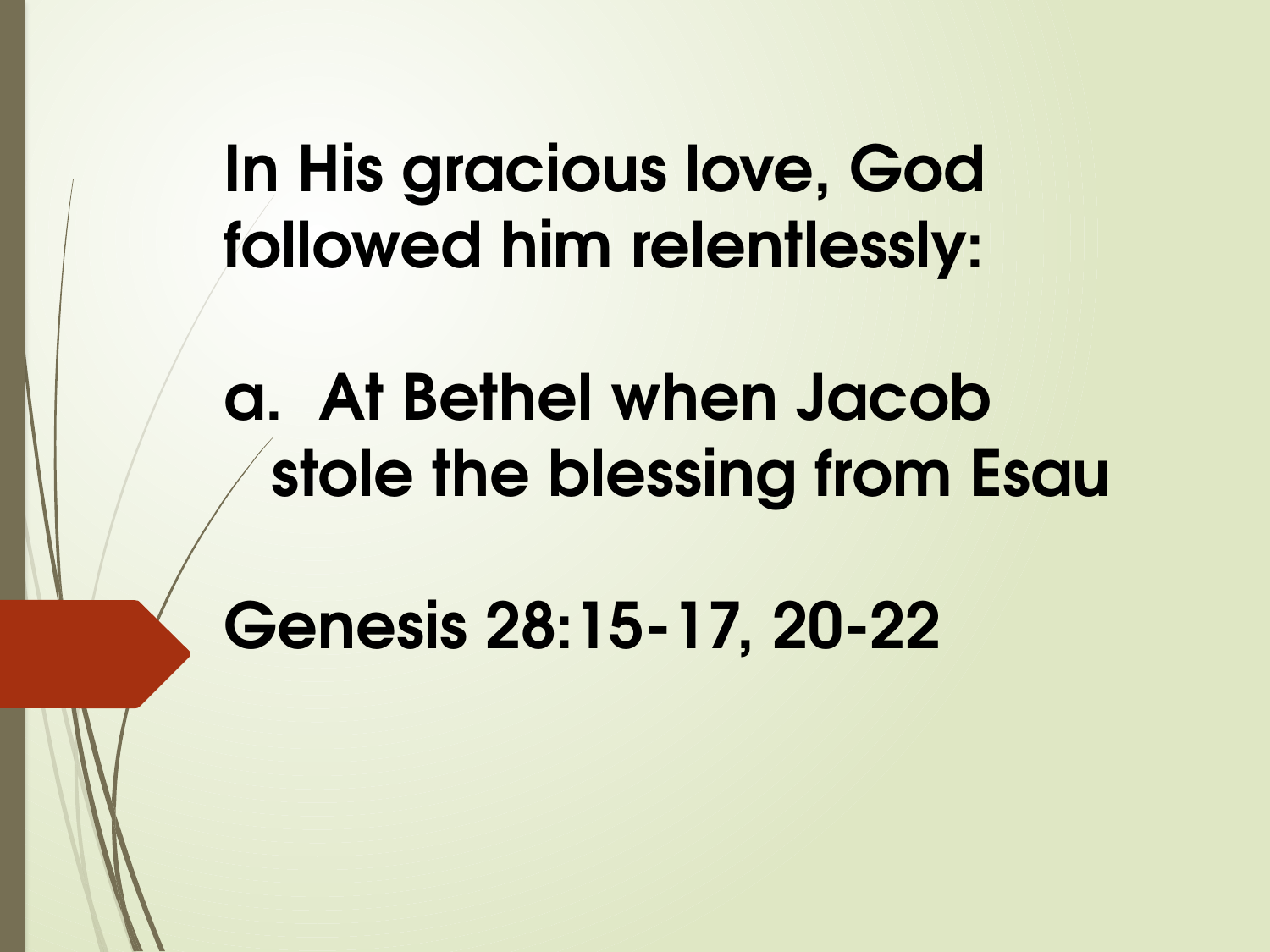

In His gracious love, God followed him relentlessly:

  At Bethel when Jacob stole the blessing from Esau

Genesis 28:15-17, 20-22